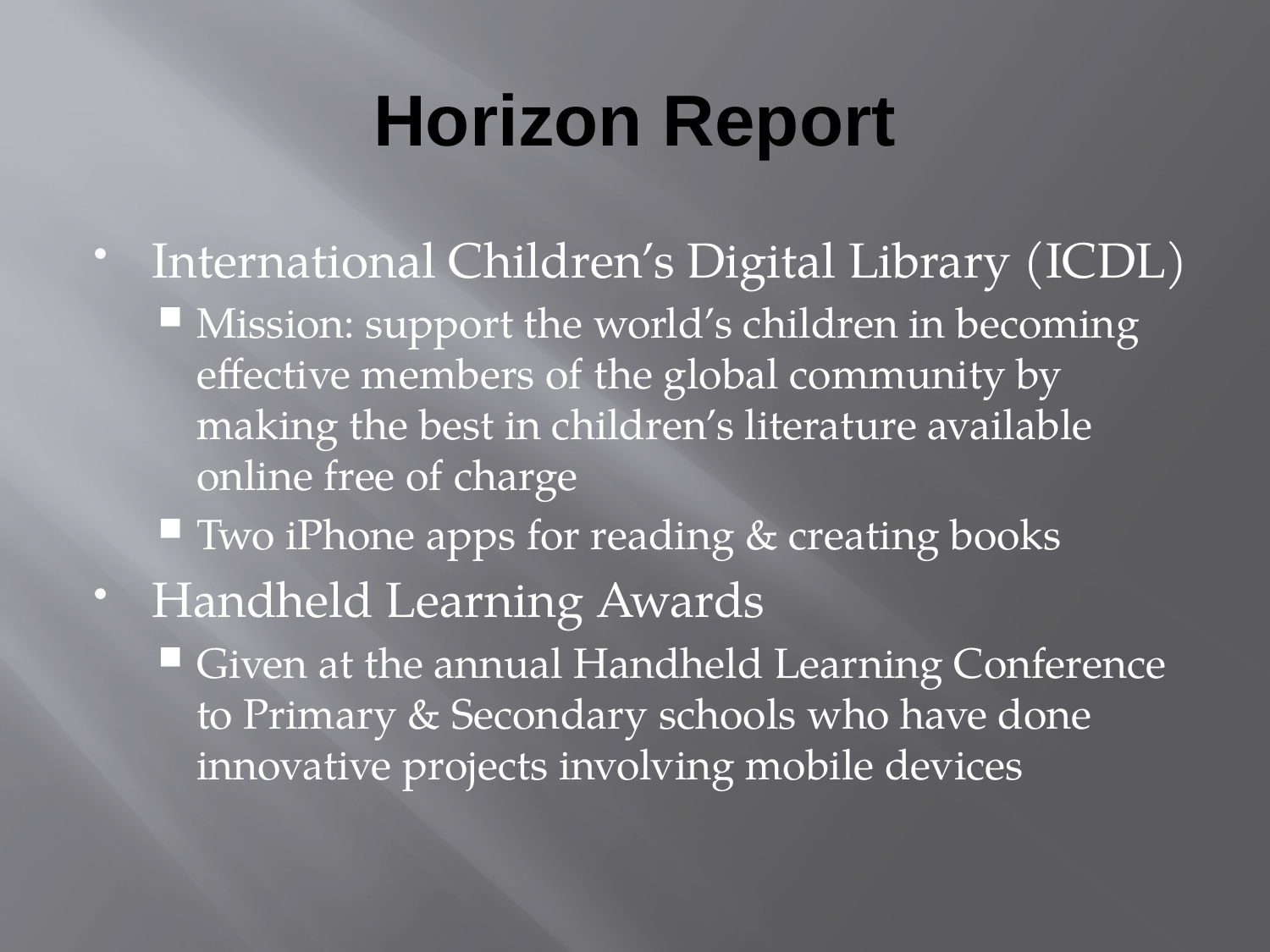

# Horizon Report
International Children’s Digital Library (ICDL)
Mission: support the world’s children in becoming effective members of the global community by making the best in children’s literature available online free of charge
Two iPhone apps for reading & creating books
Handheld Learning Awards
Given at the annual Handheld Learning Conference to Primary & Secondary schools who have done innovative projects involving mobile devices